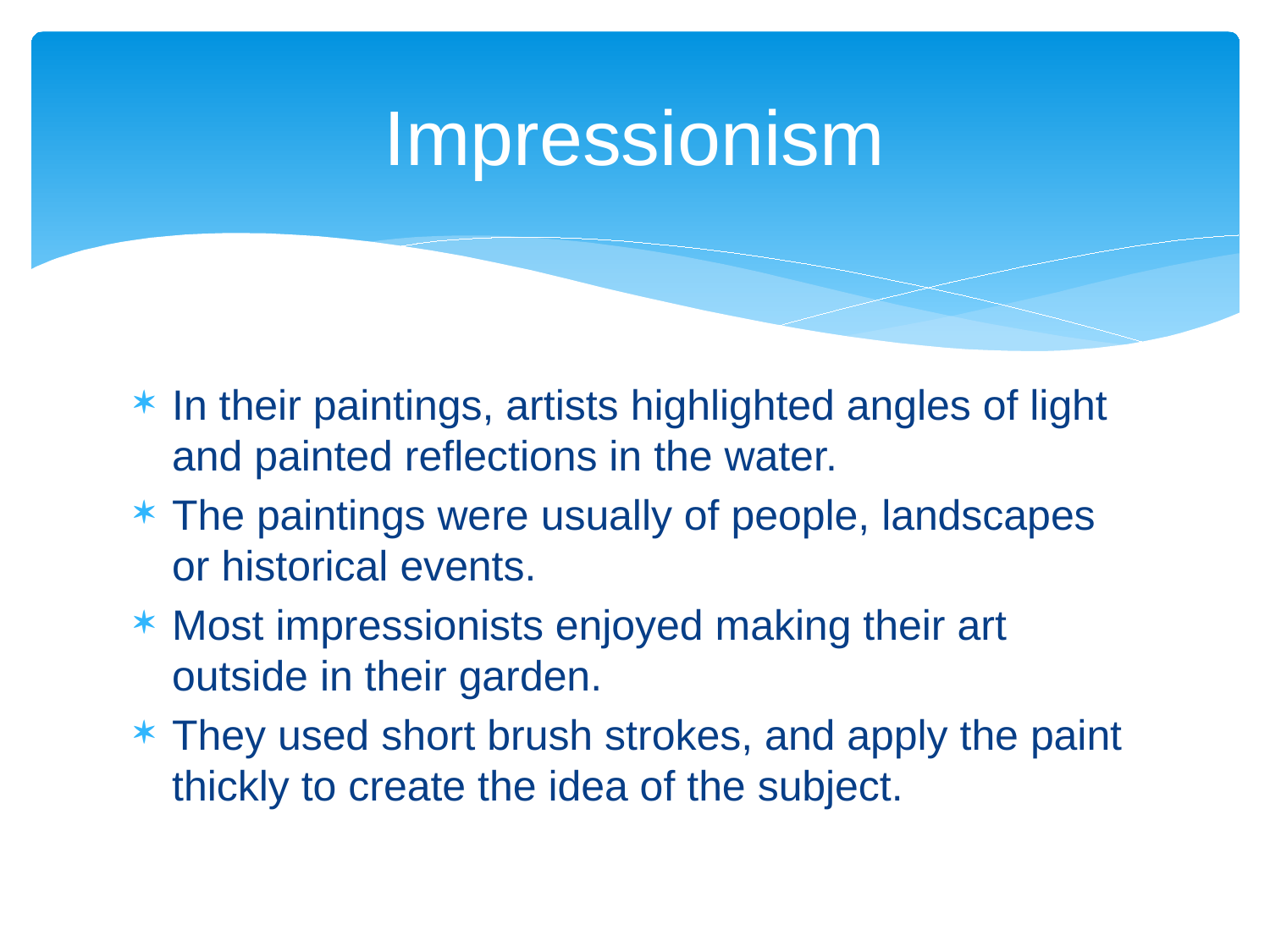

# Impressionism
In their paintings, artists highlighted angles of light and painted reflections in the water.
The paintings were usually of people, landscapes or historical events.
Most impressionists enjoyed making their art outside in their garden.
They used short brush strokes, and apply the paint thickly to create the idea of the subject.